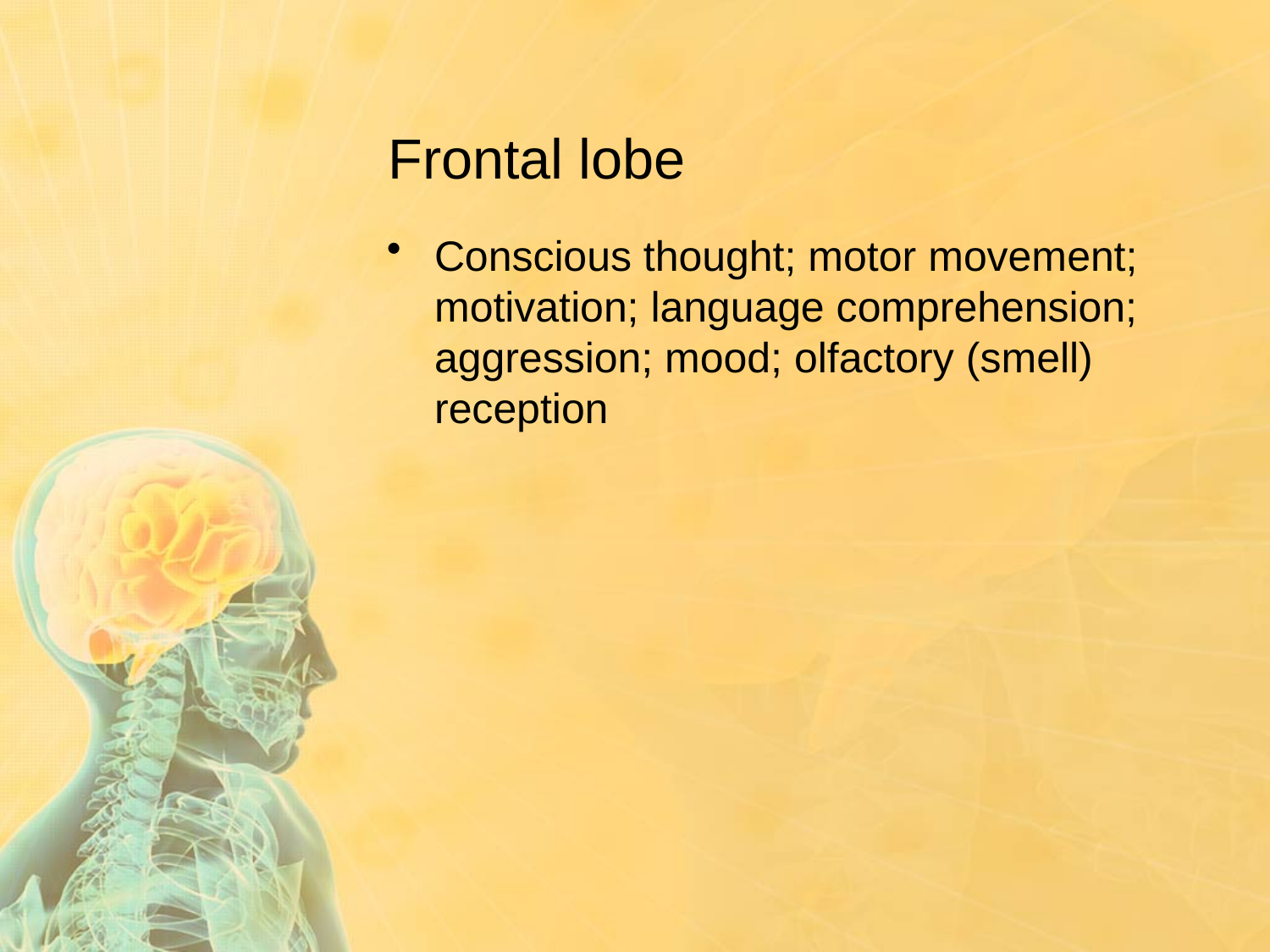

# Frontal lobe
Conscious thought; motor movement; motivation; language comprehension; aggression; mood; olfactory (smell) reception